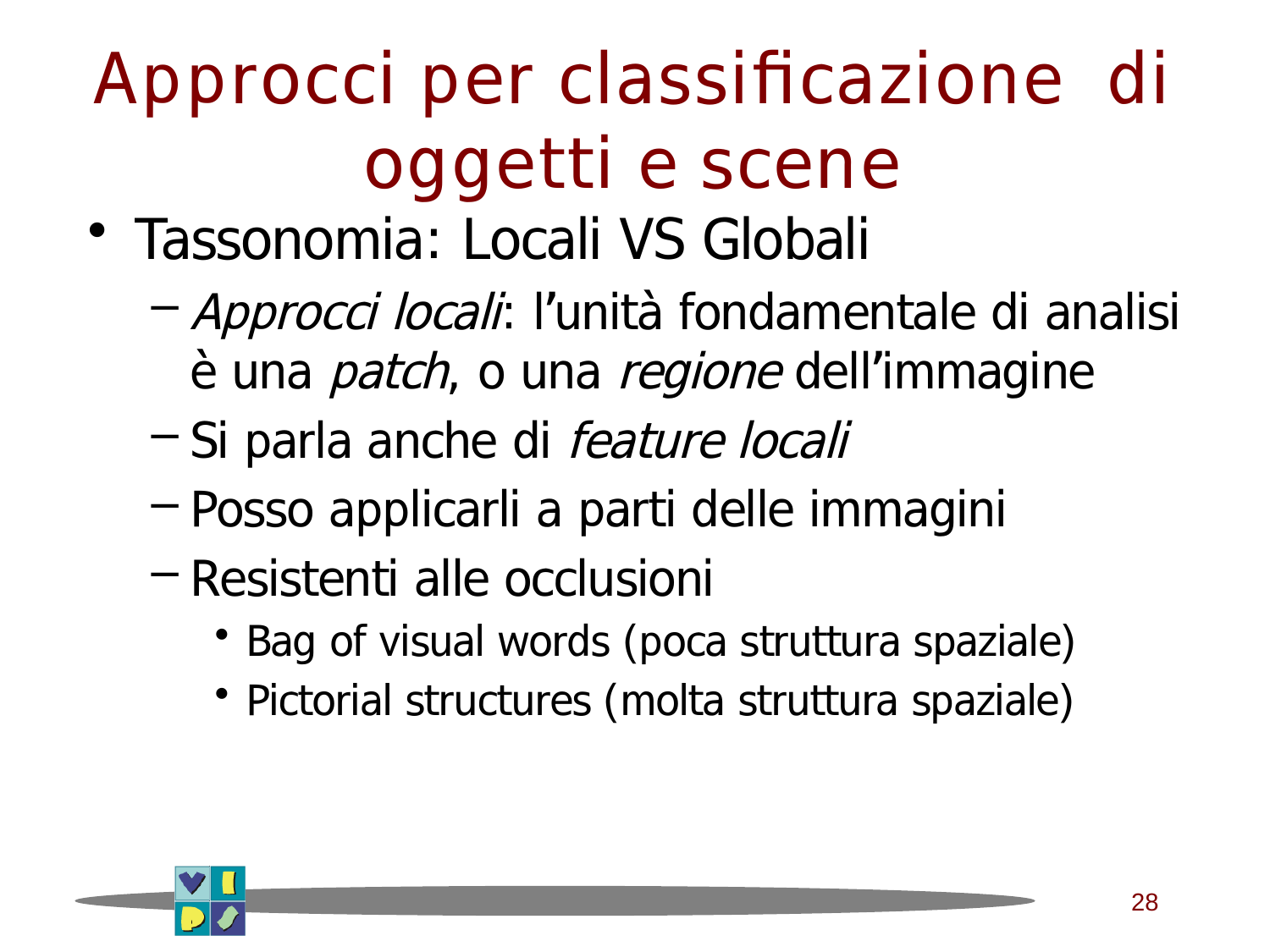

# Approcci per classificazione  di oggetti e scene
Tassonomia: Locali VS Globali
Approcci locali: l’unità fondamentale di analisi è una patch, o una regione dell’immagine
Si parla anche di feature locali
Posso applicarli a parti delle immagini
Resistenti alle occlusioni
Bag of visual words (poca struttura spaziale)
Pictorial structures (molta struttura spaziale)

28